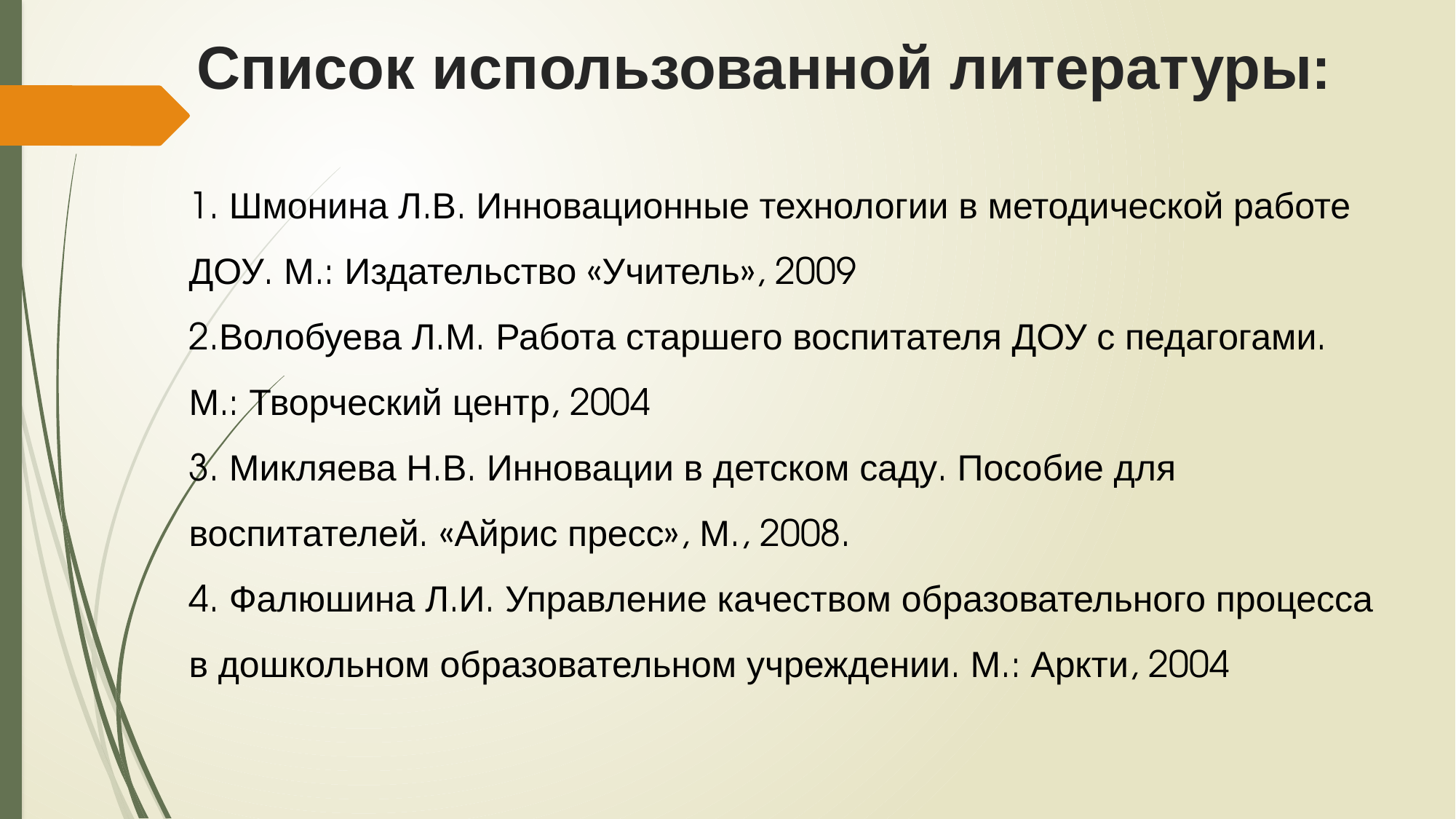

# Список использованной литературы:
1. Шмонина Л.В. Инновационные технологии в методической работе ДОУ. М.: Издательство «Учитель», 2009
2.Волобуева Л.М. Работа старшего воспитателя ДОУ с педагогами. М.: Творческий центр, 2004
3. Микляева Н.В. Инновации в детском саду. Пособие для воспитателей. «Айрис пресс», М., 2008.
4. Фалюшина Л.И. Управление качеством образовательного процесса в дошкольном образовательном учреждении. М.: Аркти, 2004